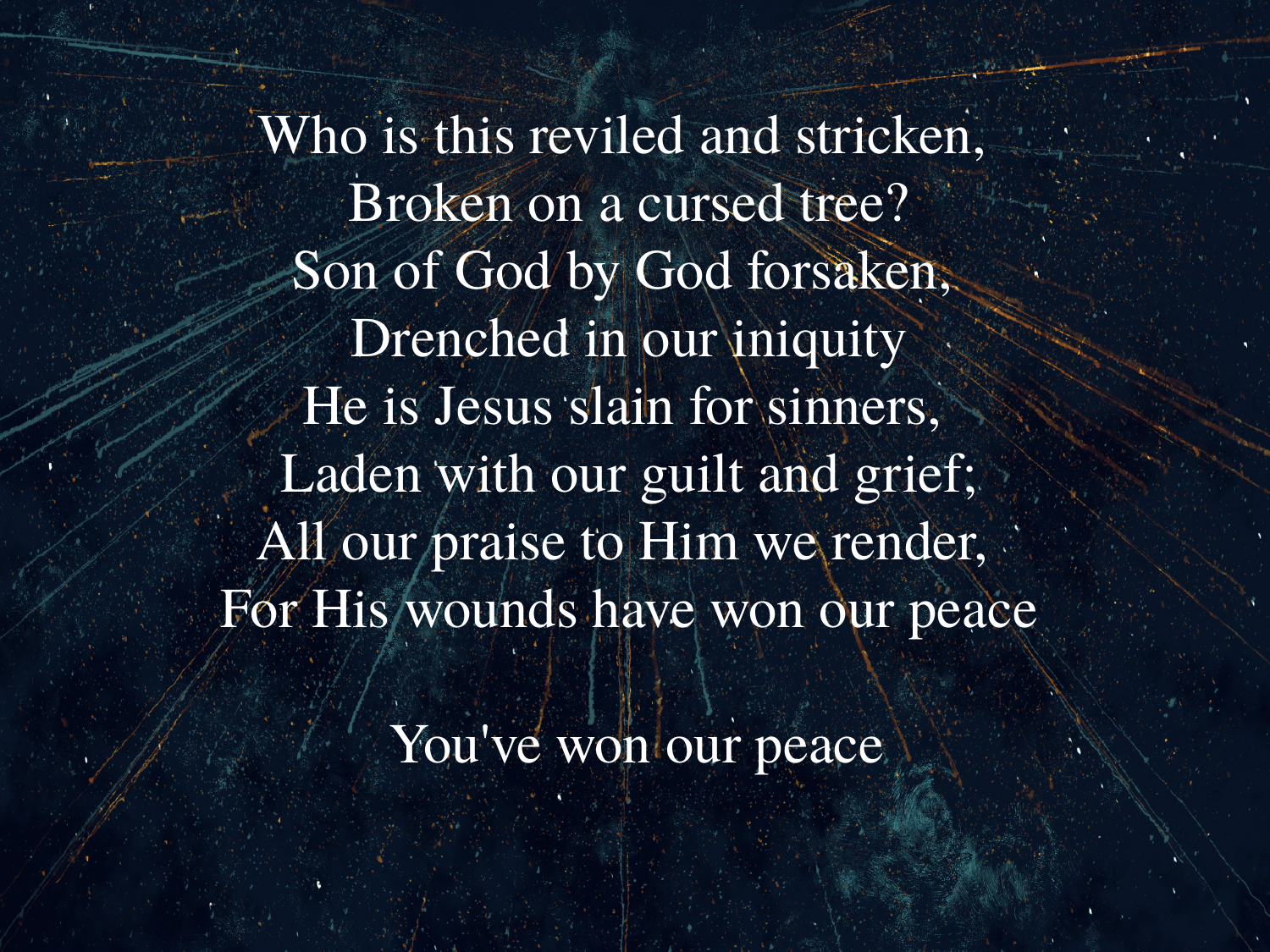

# Who is this reviled and stricken, Broken on a cursed tree? Son of God by God forsaken, Drenched in our iniquity He is Jesus slain for sinners, Laden with our guilt and grief; All our praise to Him we render, For His wounds have won our peace You've won our peace